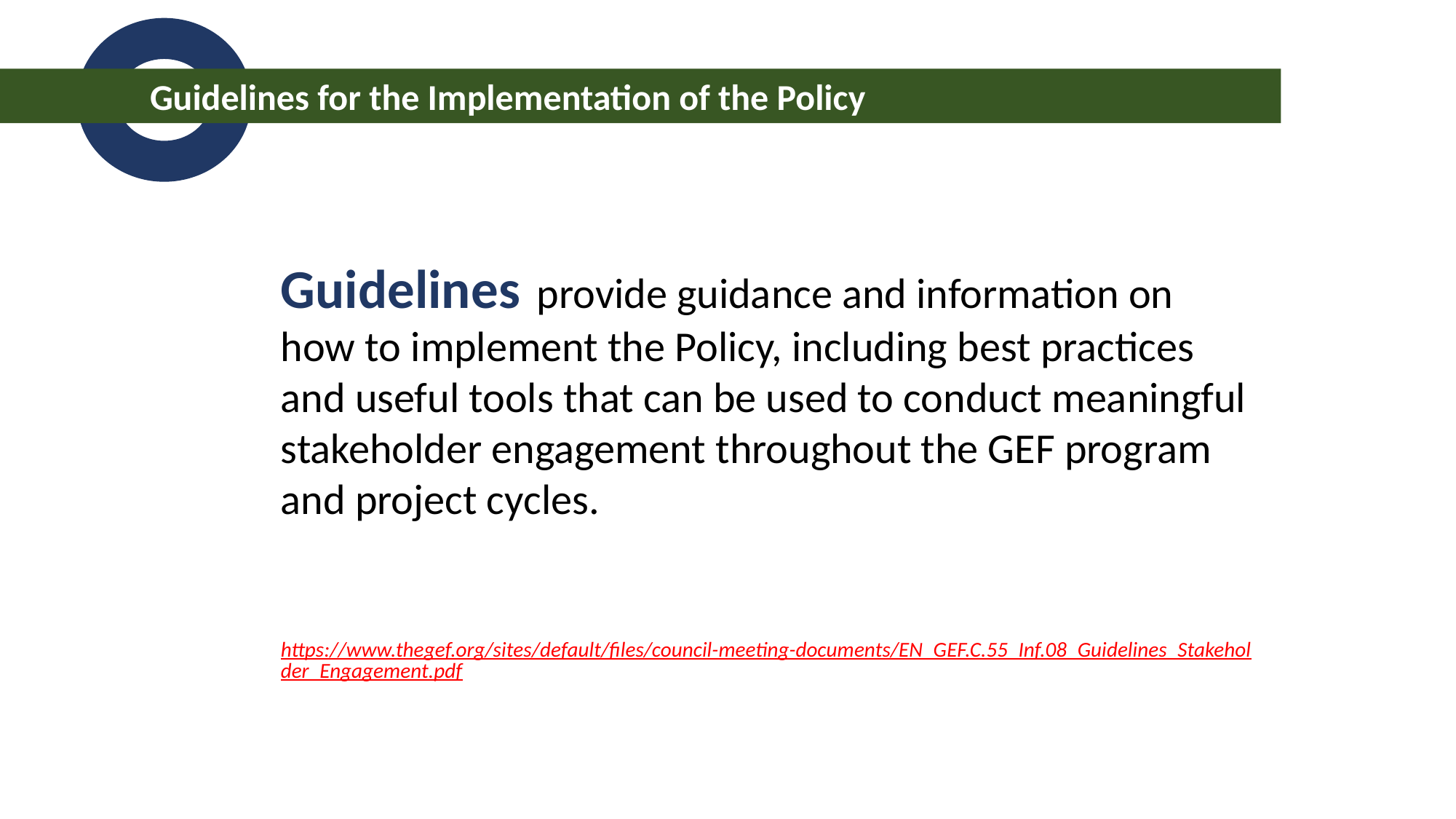

Guidelines for the Implementation of the Policy

Guidelines  provide guidance and information on how to implement the Policy, including best practices and useful tools that can be used to conduct meaningful stakeholder engagement throughout the GEF program and project cycles.

https://www.thegef.org/sites/default/files/council-meeting-documents/EN_GEF.C.55_Inf.08_Guidelines_Stakeholder_Engagement.pdf